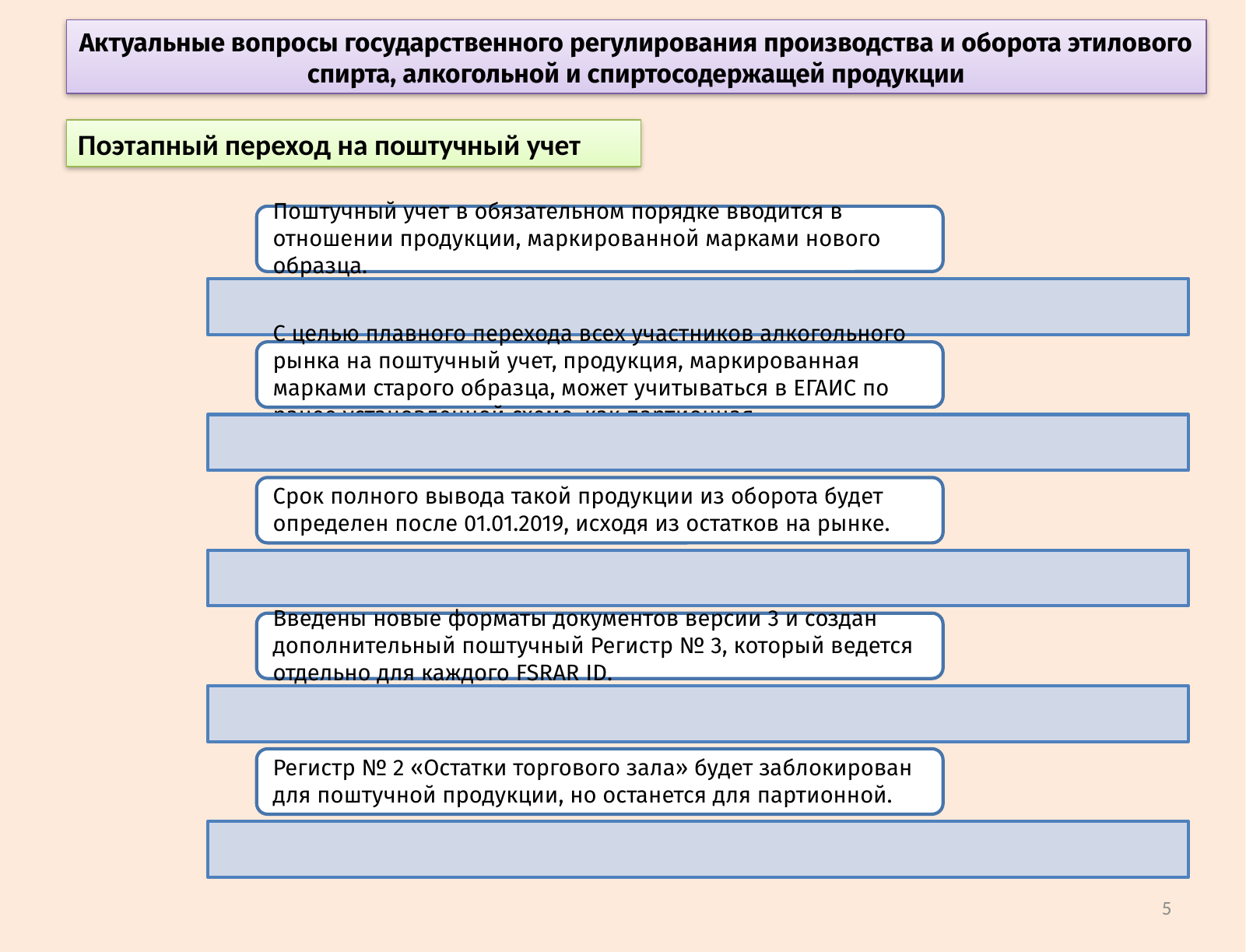

Актуальные вопросы государственного регулирования производства и оборота этилового спирта, алкогольной и спиртосодержащей продукции
Поэтапный переход на поштучный учет
Поштучный учет в обязательном порядке вводится в отношении продукции, маркированной марками нового образца.
С целью плавного перехода всех участников алкогольного рынка на поштучный учет, продукция, маркированная  марками старого образца, может учитываться в ЕГАИС по ранее установленной схеме, как партионная.
Срок полного вывода такой продукции из оборота будет определен после 01.01.2019, исходя из остатков на рынке.
Введены новые форматы документов версии 3 и создан дополнительный поштучный Регистр № 3, который ведется отдельно для каждого FSRAR ID.
Регистр № 2 «Остатки торгового зала» будет заблокирован для поштучной продукции, но останется для партионной.
5